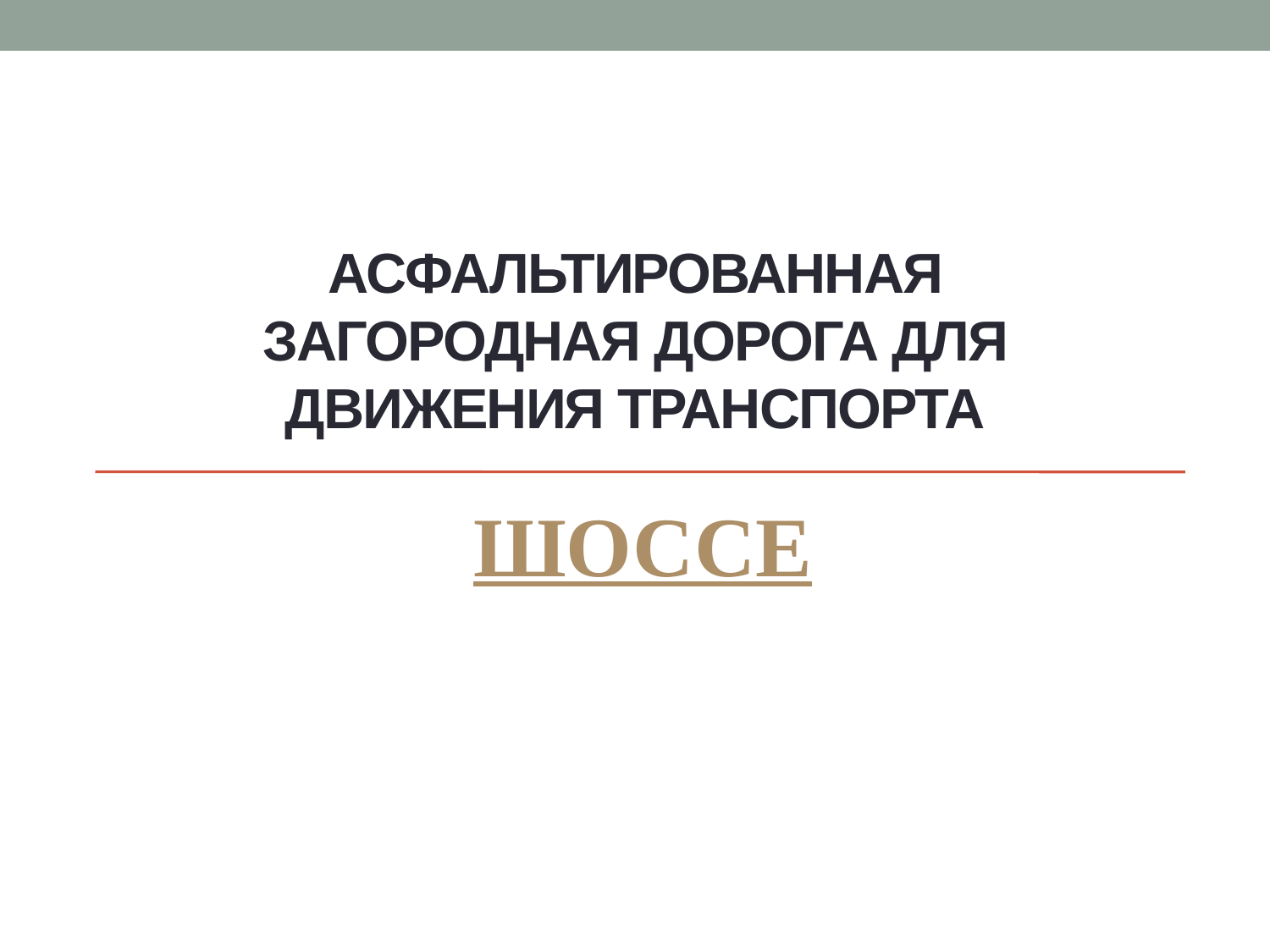

# Асфальтированная загородная дорога для движения транспорта
ШОССЕ